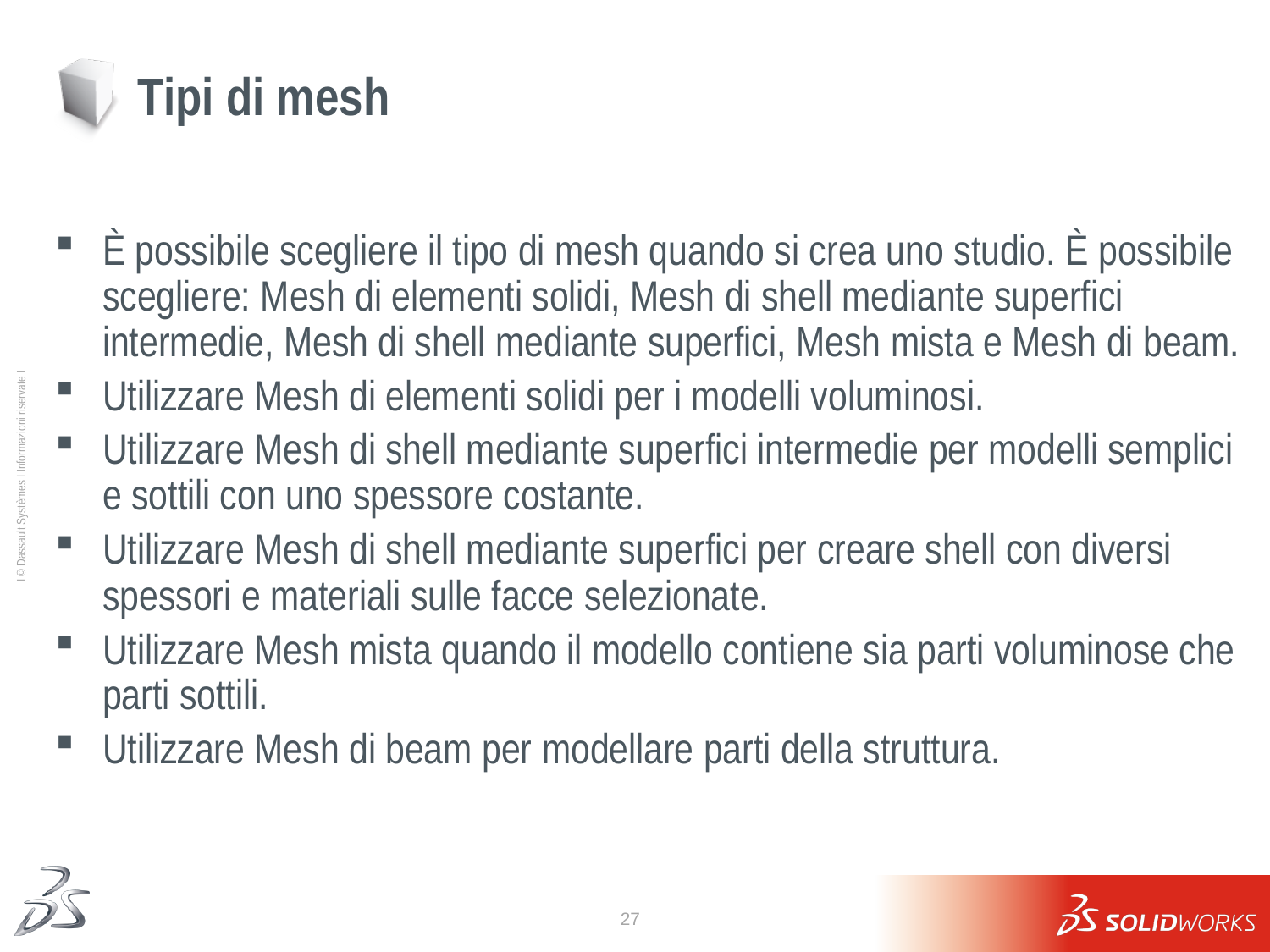

# Tipi di mesh
È possibile scegliere il tipo di mesh quando si crea uno studio. È possibile scegliere: Mesh di elementi solidi, Mesh di shell mediante superfici intermedie, Mesh di shell mediante superfici, Mesh mista e Mesh di beam.
Utilizzare Mesh di elementi solidi per i modelli voluminosi.
Utilizzare Mesh di shell mediante superfici intermedie per modelli semplici e sottili con uno spessore costante.
Utilizzare Mesh di shell mediante superfici per creare shell con diversi spessori e materiali sulle facce selezionate.
Utilizzare Mesh mista quando il modello contiene sia parti voluminose che parti sottili.
Utilizzare Mesh di beam per modellare parti della struttura.